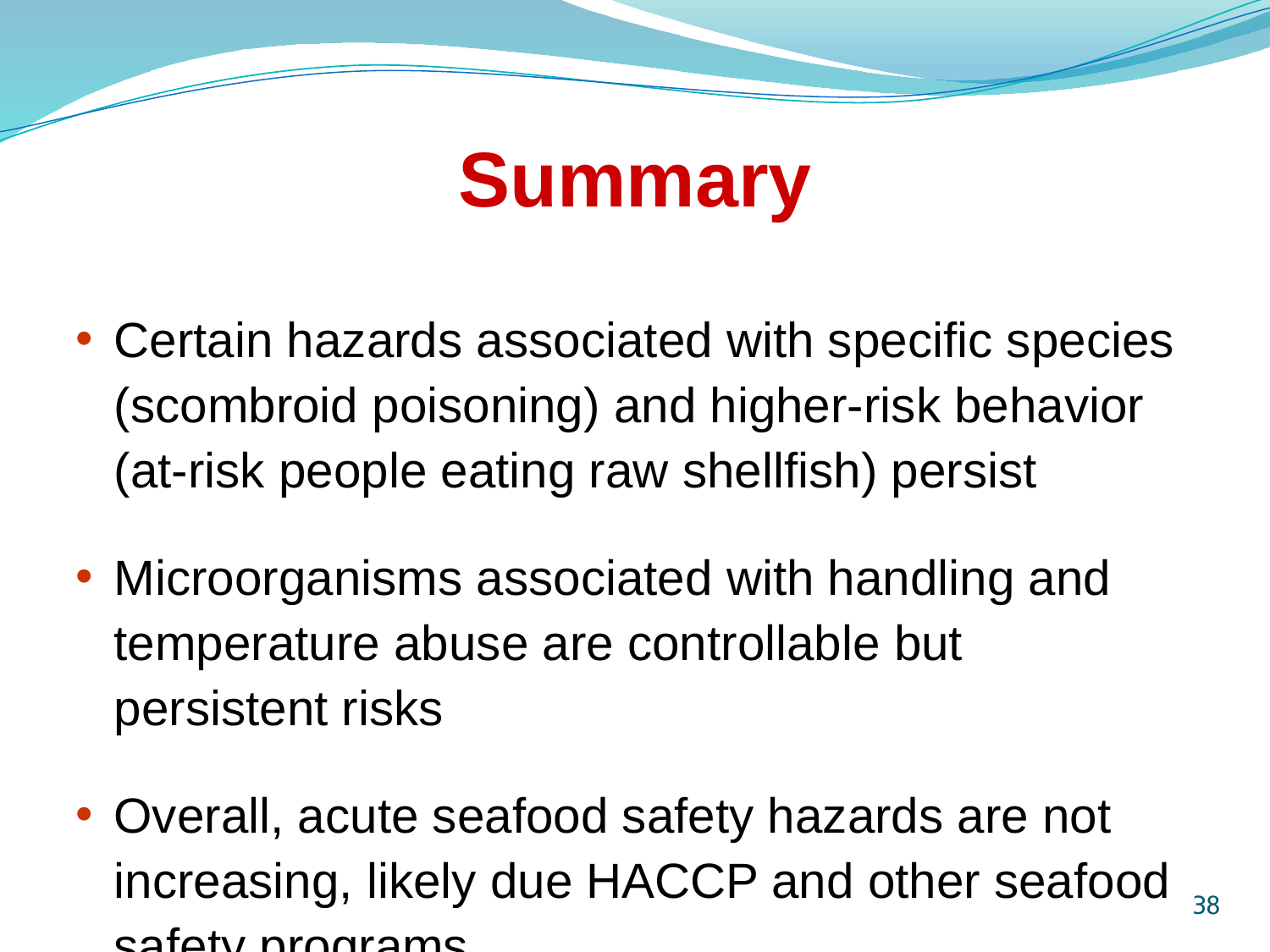

# Summary
Certain hazards associated with specific species (scombroid poisoning) and higher-risk behavior (at-risk people eating raw shellfish) persist
Microorganisms associated with handling and temperature abuse are controllable but persistent risks
Overall, acute seafood safety hazards are not increasing, likely due HACCP and other seafood safety programs

38